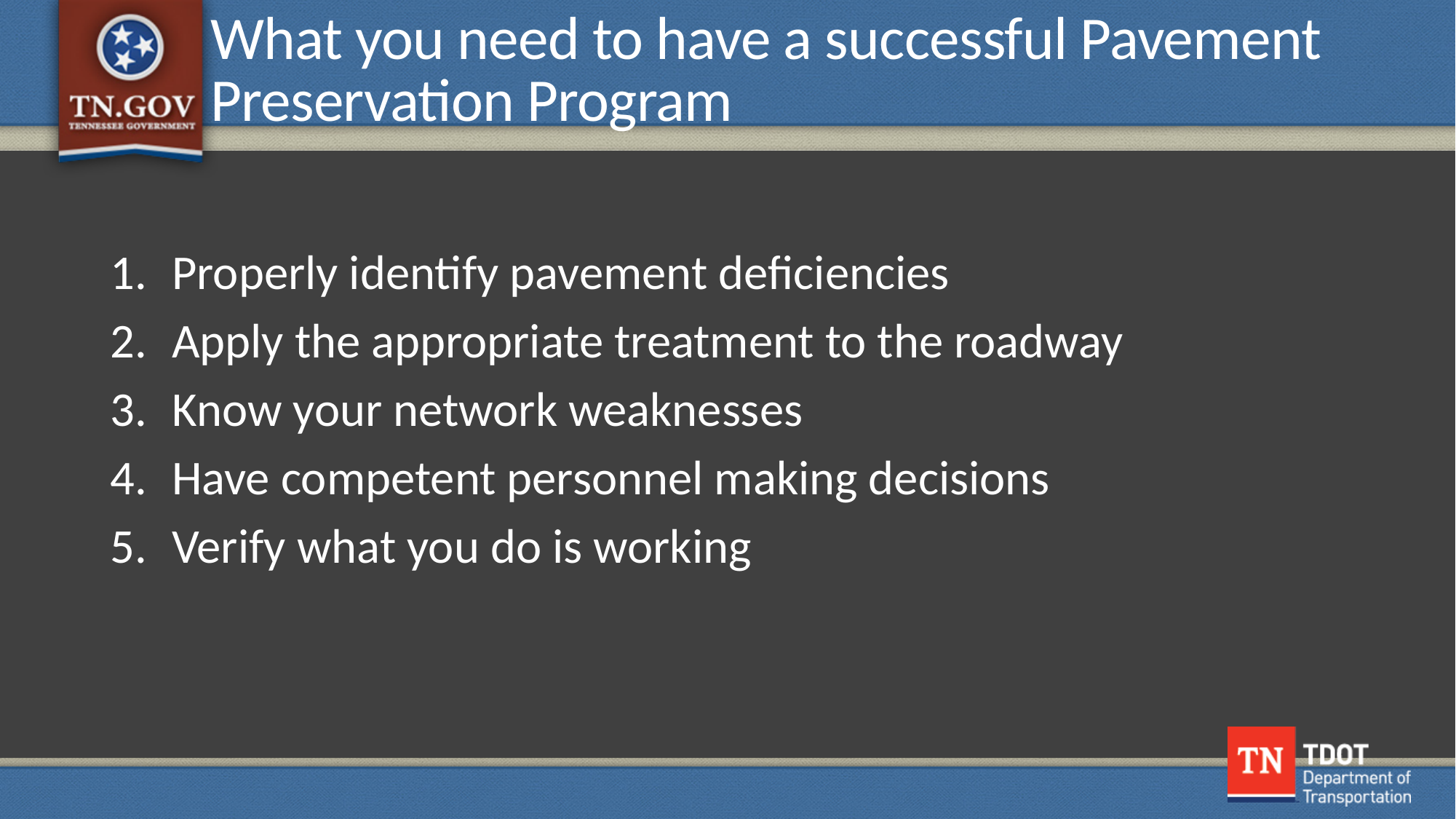

# What you need to have a successful Pavement Preservation Program
Properly identify pavement deficiencies
Apply the appropriate treatment to the roadway
Know your network weaknesses
Have competent personnel making decisions
Verify what you do is working